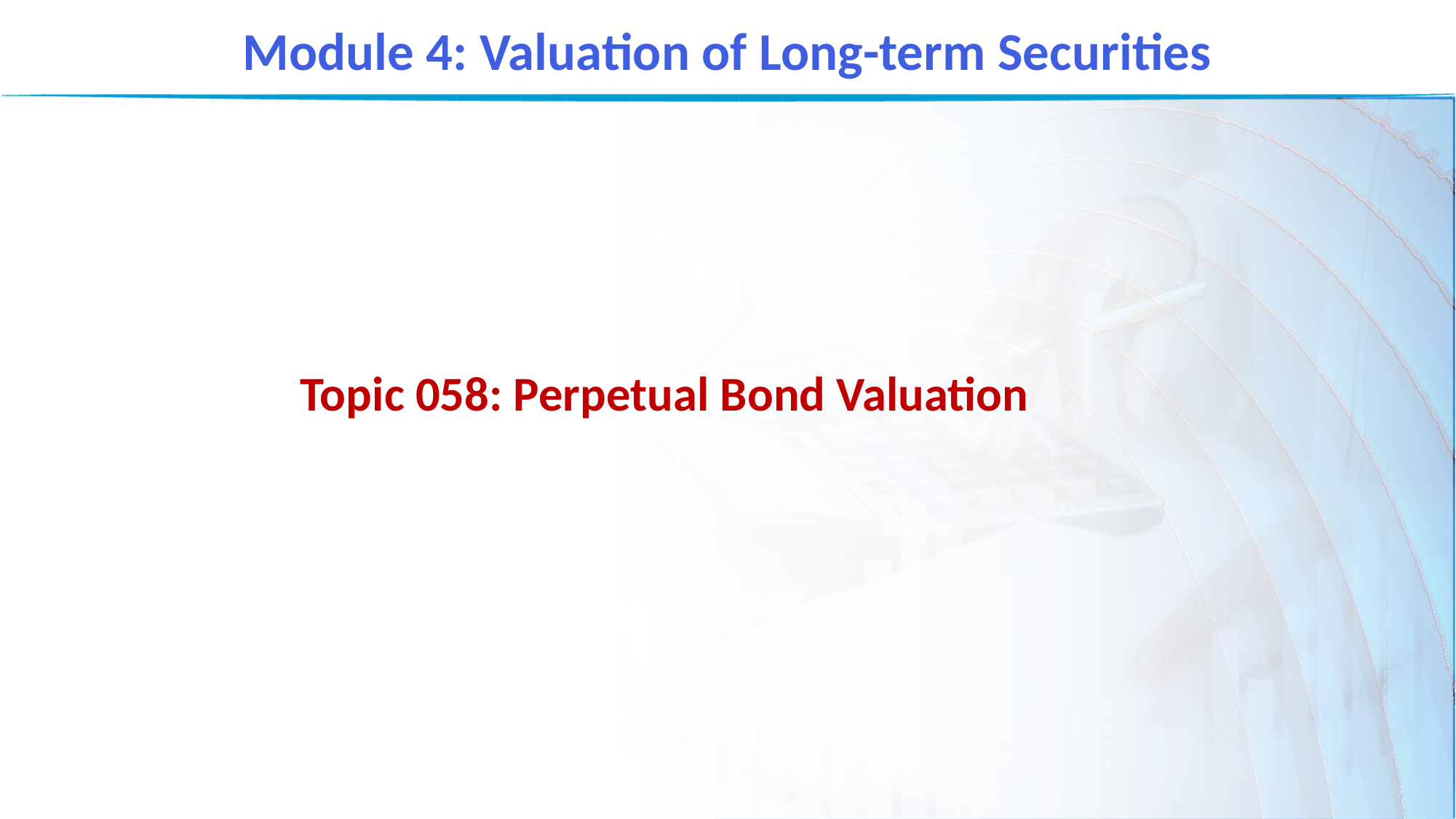

Module 4: Valuation of Long-term Securities
Topic 058: Perpetual Bond Valuation